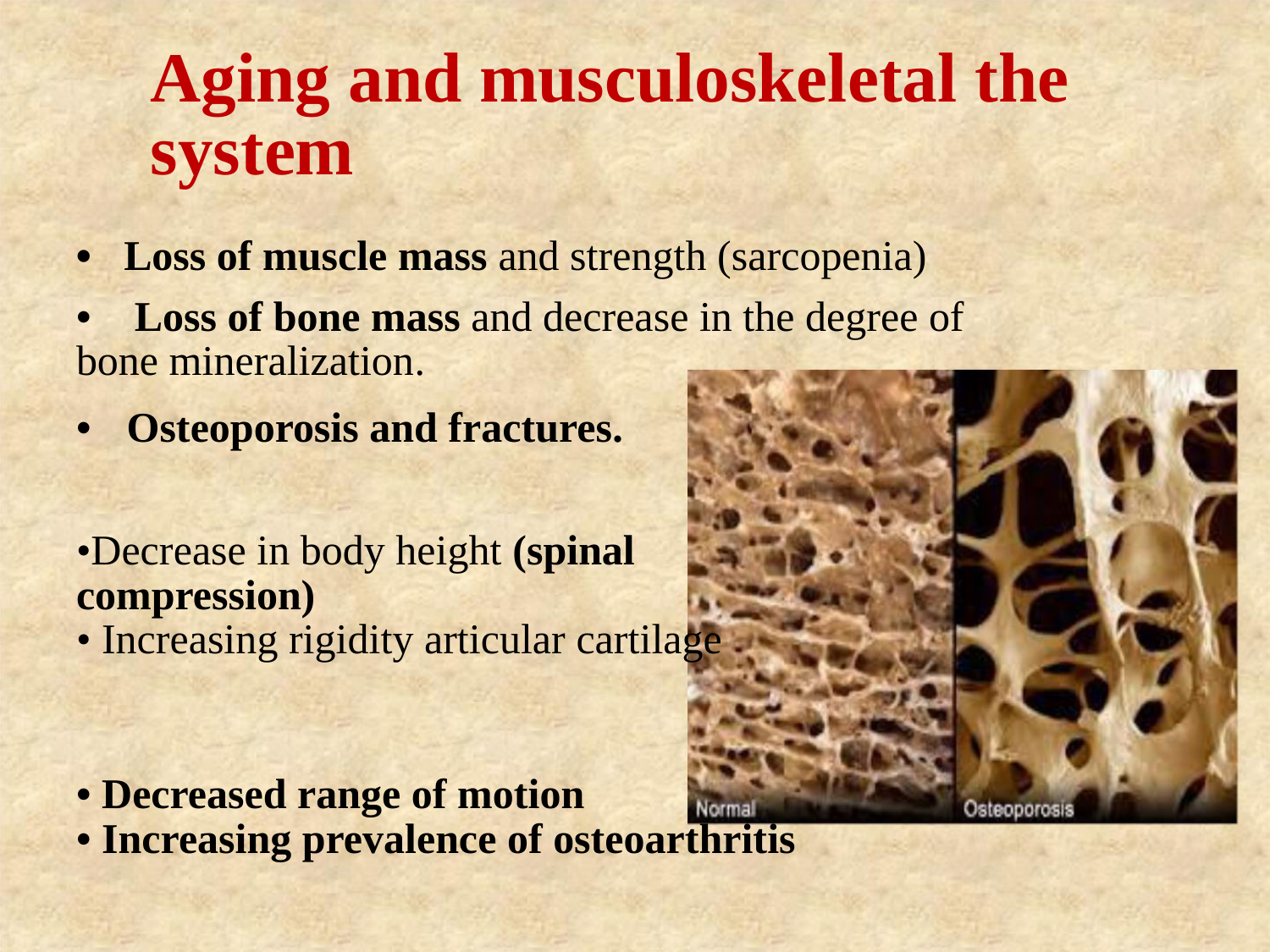

Aging and musculoskeletal the system
• Loss of muscle mass and strength (sarcopenia)
•  Loss of bone mass and decrease in the degree of bone mineralization.

•   Osteoporosis and fractures.

•Decrease in body height (spinal compression)
• Increasing rigidity articular cartilage
• Decreased range of motion
• Increasing prevalence of osteoarthritis